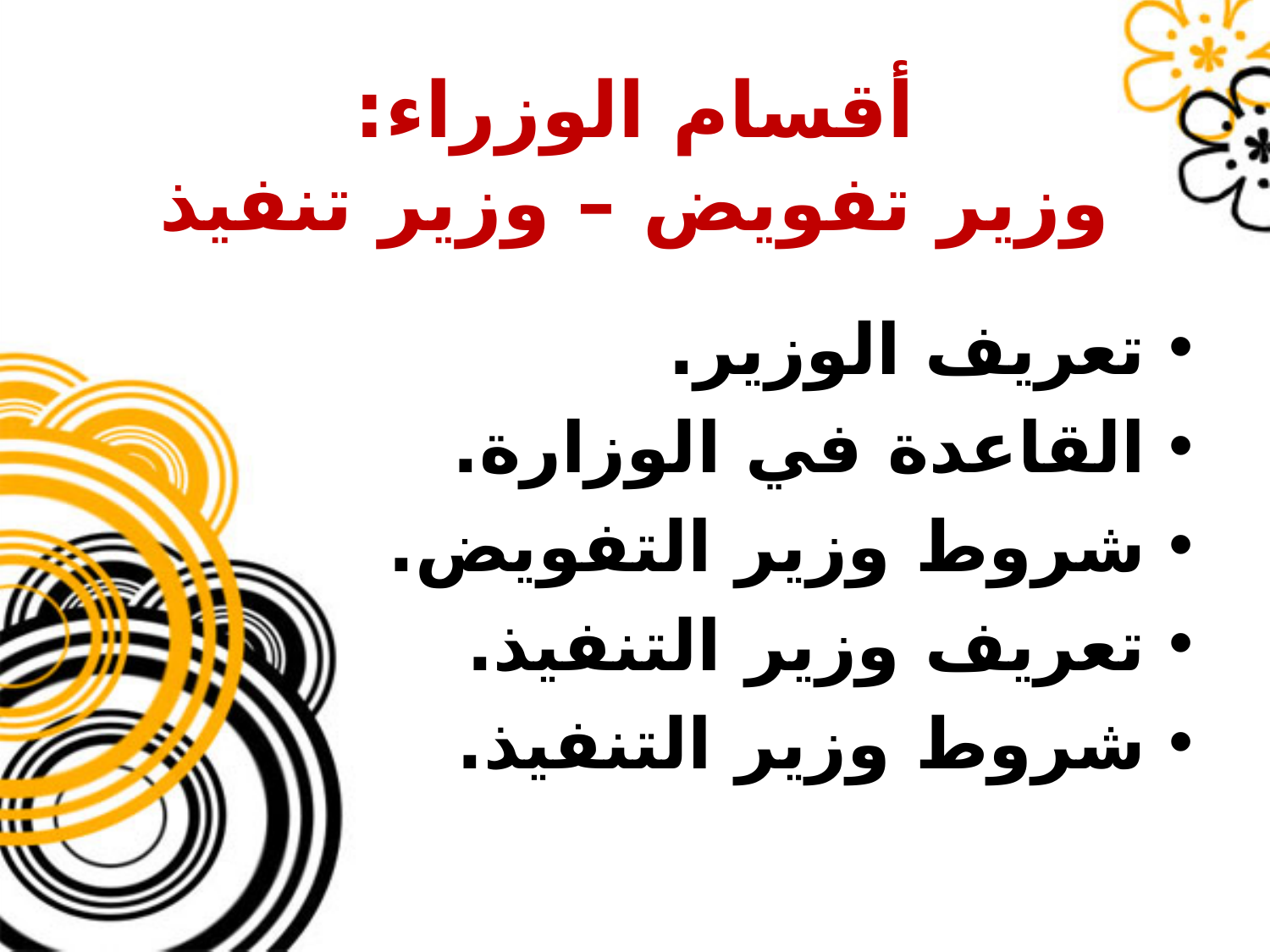

# أقسام الوزراء: وزير تفويض – وزير تنفيذ
تعريف الوزير.
القاعدة في الوزارة.
شروط وزير التفويض.
تعريف وزير التنفيذ.
شروط وزير التنفيذ.